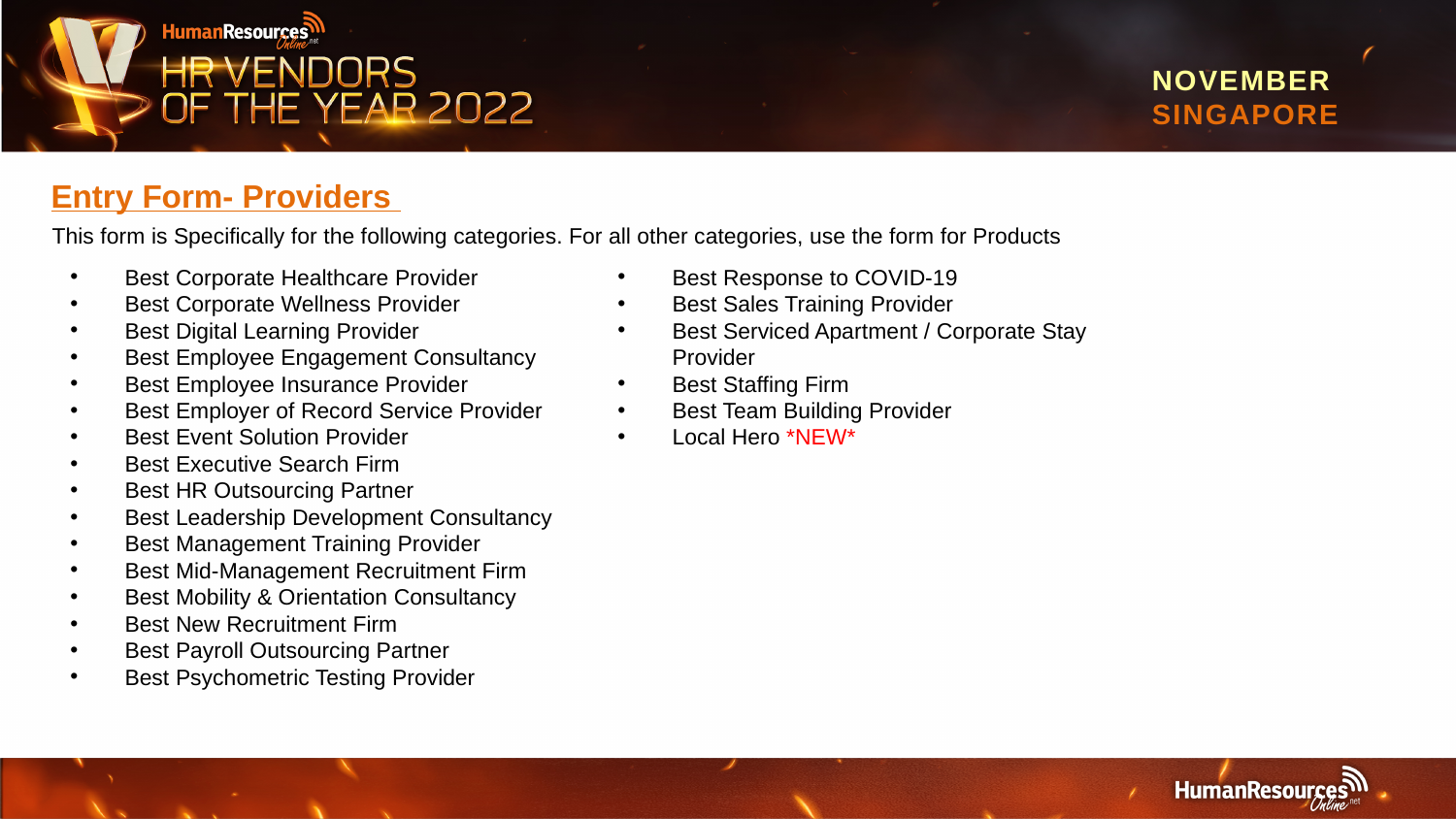

NOVEMBER
SINGAPORE
Entry Form- Providers
This form is Specifically for the following categories. For all other categories, use the form for Products
Best Corporate Healthcare Provider
Best Corporate Wellness Provider
Best Digital Learning Provider
Best Employee Engagement Consultancy
Best Employee Insurance Provider
Best Employer of Record Service Provider
Best Event Solution Provider
Best Executive Search Firm
Best HR Outsourcing Partner
Best Leadership Development Consultancy
Best Management Training Provider
Best Mid-Management Recruitment Firm
Best Mobility & Orientation Consultancy
Best New Recruitment Firm
Best Payroll Outsourcing Partner
Best Psychometric Testing Provider

Best Recruitment Process Outsourcing Partner
Best Response to COVID-19
Best Sales Training Provider
Best Serviced Apartment / Corporate Stay Provider
Best Staffing Firm
Best Team Building Provider
Local Hero *NEW*